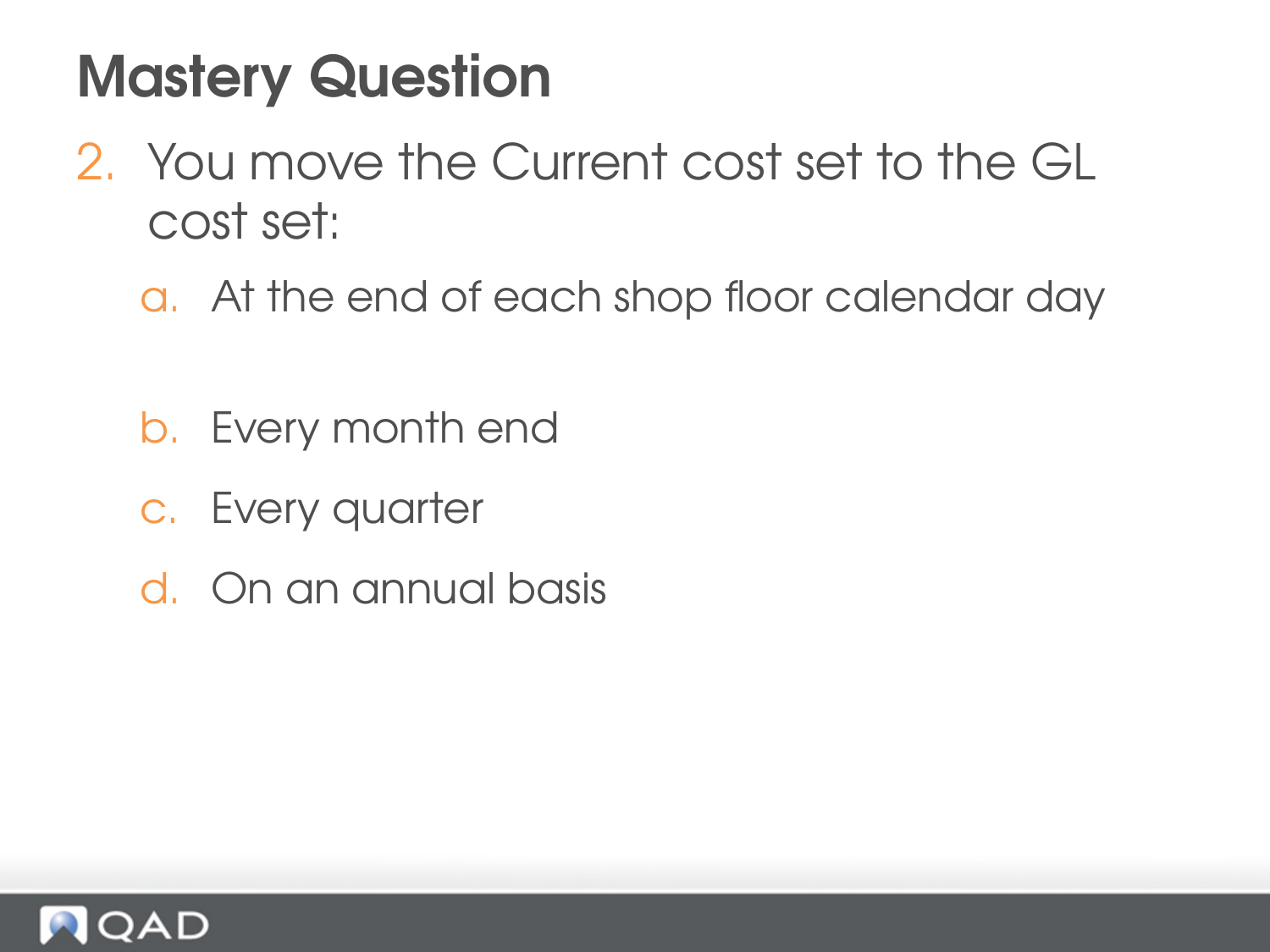

# Mastery Question
You move the Current cost set to the GL cost set:
At the end of each shop floor calendar day
Every month end
Every quarter
On an annual basis